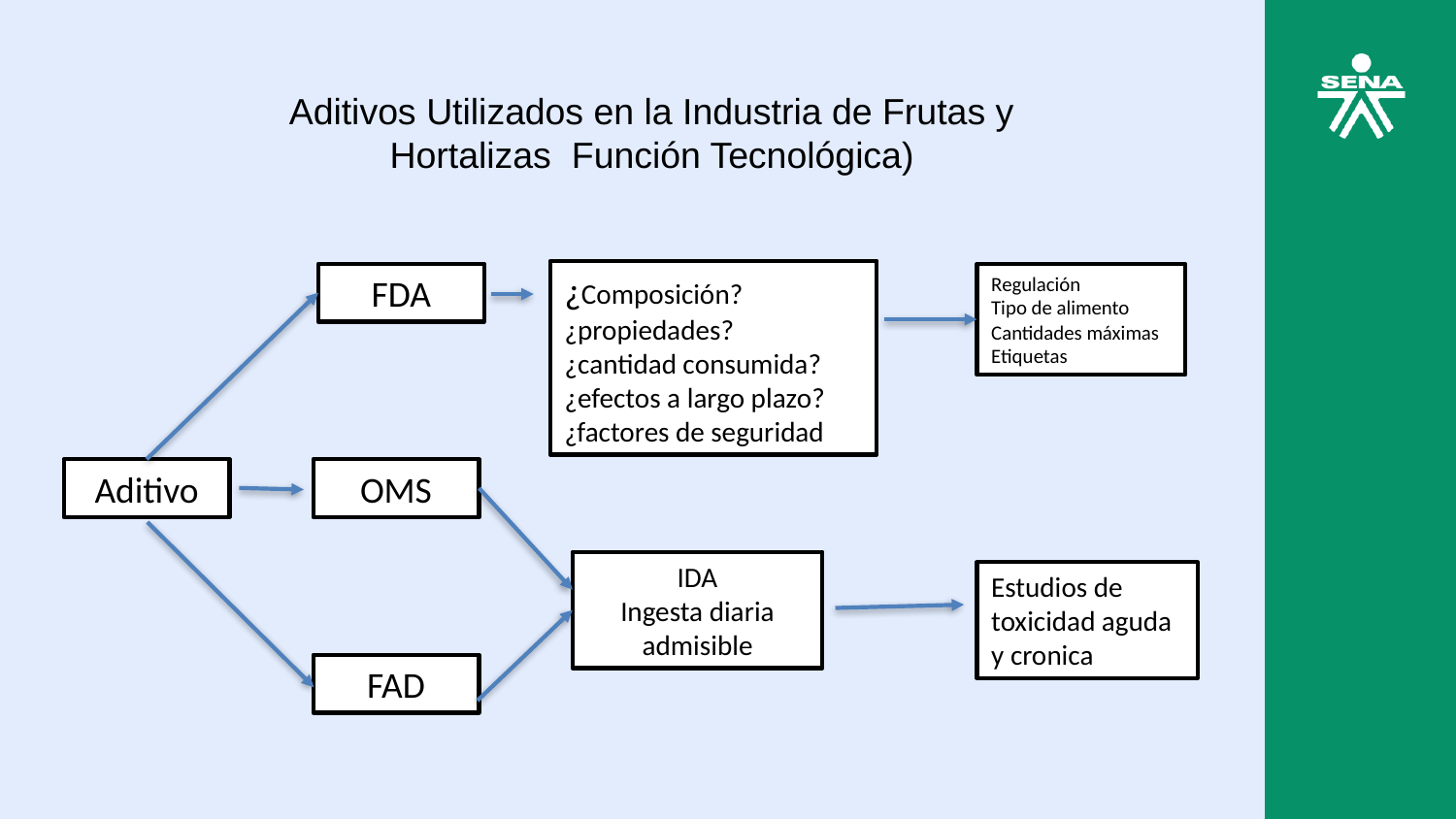

Aditivos Utilizados en la Industria de Frutas y Hortalizas  Función Tecnológica)
¿Composición?
¿propiedades?
¿cantidad consumida?
¿efectos a largo plazo?
¿factores de seguridad
FDA
Regulación
Tipo de alimento
Cantidades máximas
Etiquetas
Aditivo
OMS
IDA
Ingesta diaria admisible
Estudios de toxicidad aguda y cronica
FAD